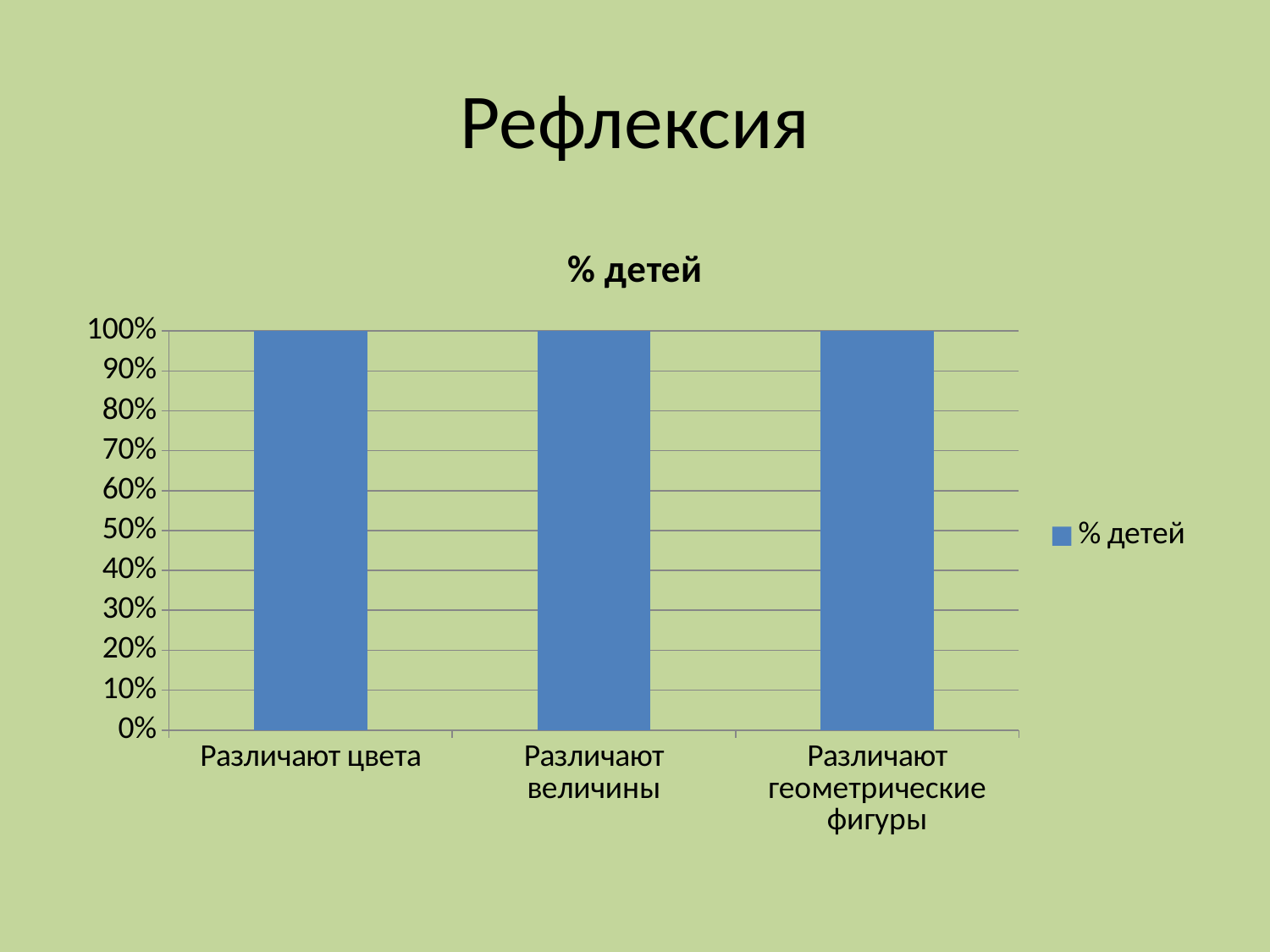

# Рефлексия

### Chart:

| Category | % детей |
|---|---|
| Различают цвета | 1.0 |
| Различают величины | 1.0 |
| Различают геометрические фигуры | 3.5 |